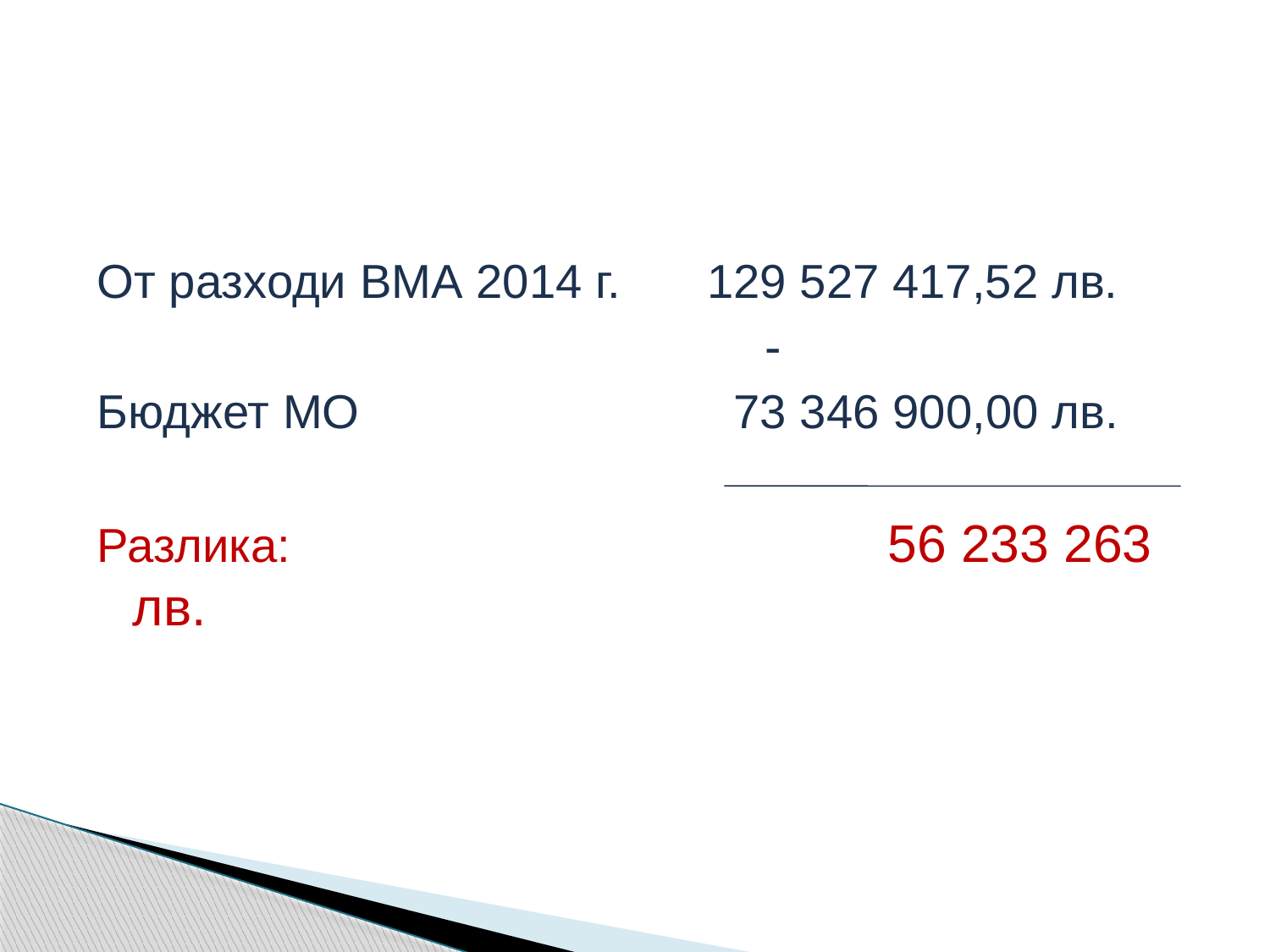

От разходи ВМА 2014 г. 	     129 527 417,52 лв.
					         -
Бюджет МО			       73 346 900,00 лв.

Разлика:			 	         56 233 263 лв.